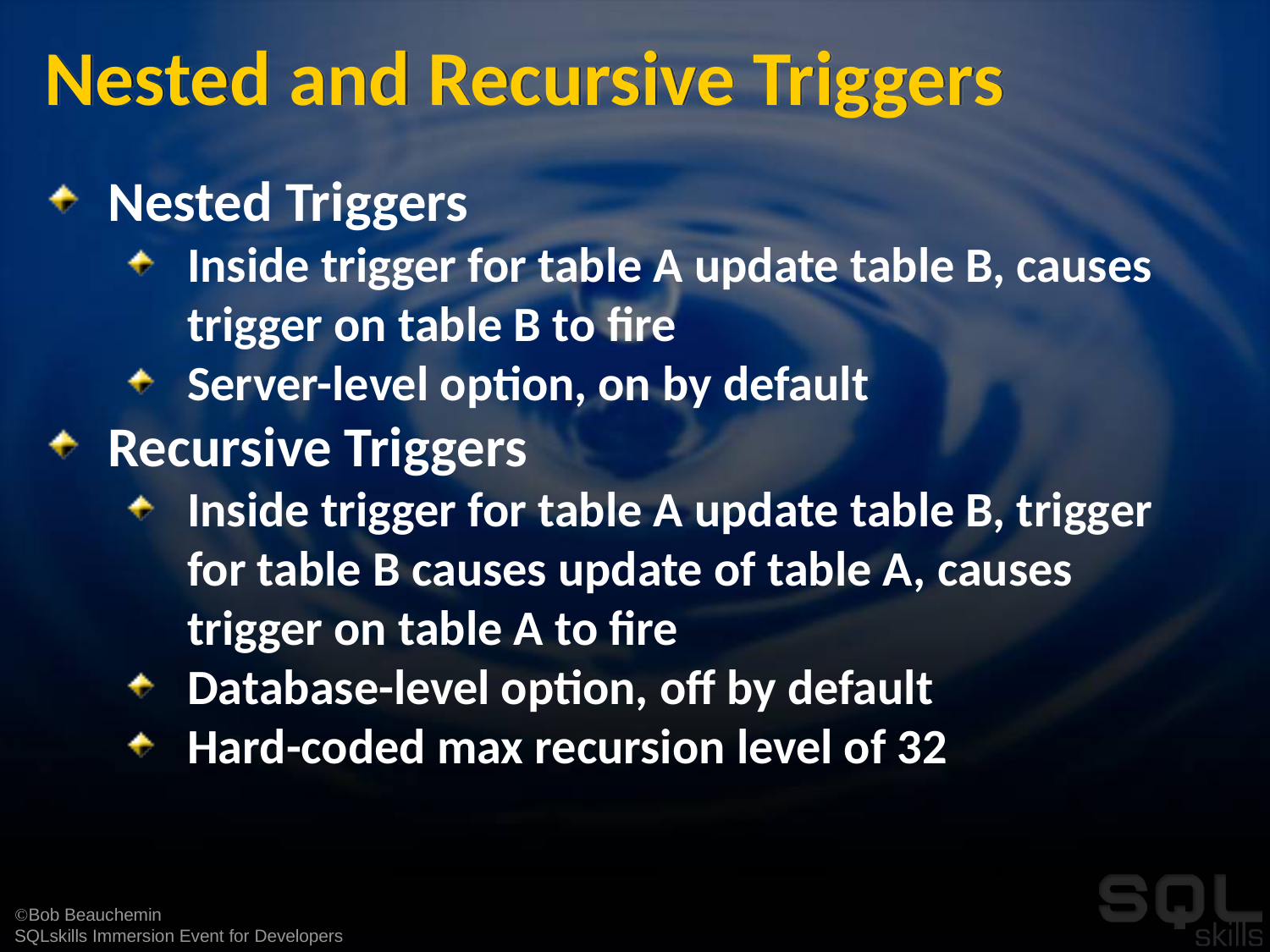

# Nested and Recursive Triggers
Nested Triggers
Inside trigger for table A update table B, causes trigger on table B to fire
Server-level option, on by default
Recursive Triggers
Inside trigger for table A update table B, trigger for table B causes update of table A, causes trigger on table A to fire
Database-level option, off by default
Hard-coded max recursion level of 32